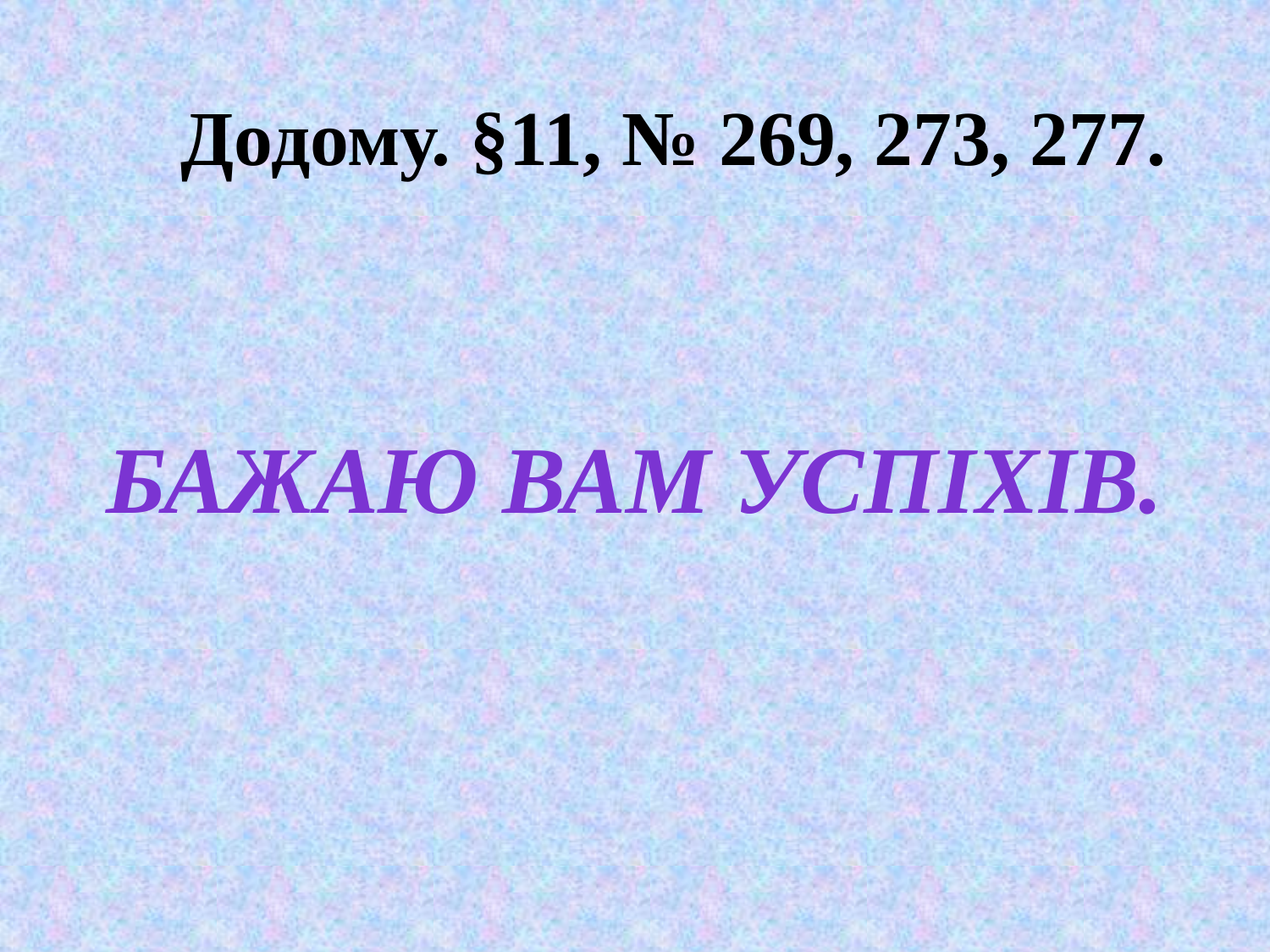

Додому. §11, № 269, 273, 277.
Бажаю вам успіхів.